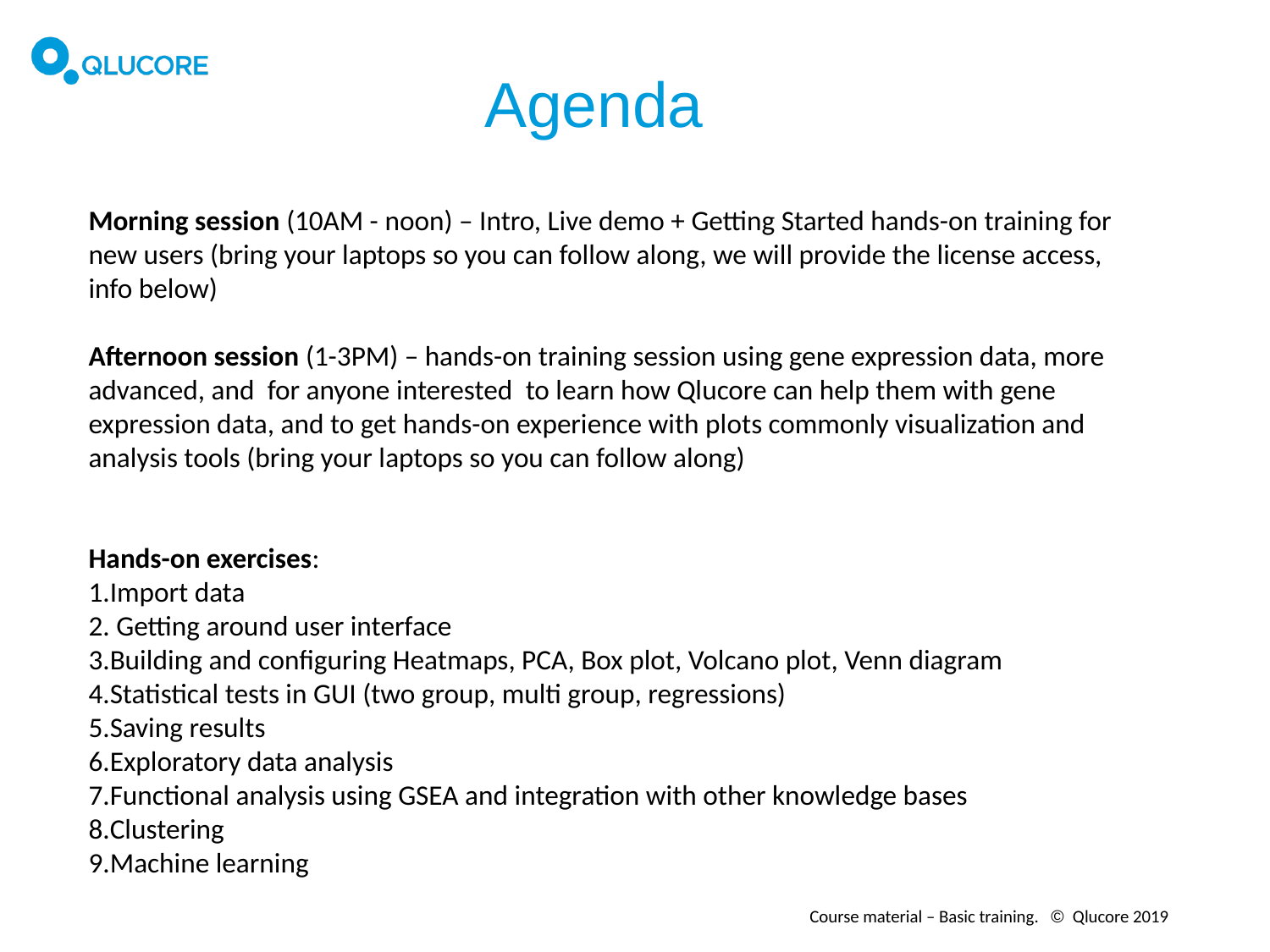

# Agenda
Morning session (10AM - noon) – Intro, Live demo + Getting Started hands-on training for new users (bring your laptops so you can follow along, we will provide the license access, info below)

Afternoon session (1-3PM) – hands-on training session using gene expression data, more advanced, and  for anyone interested  to learn how Qlucore can help them with gene expression data, and to get hands-on experience with plots commonly visualization and analysis tools (bring your laptops so you can follow along)

Hands-on exercises:
Import data
 Getting around user interface
Building and configuring Heatmaps, PCA, Box plot, Volcano plot, Venn diagram
Statistical tests in GUI (two group, multi group, regressions)
Saving results
Exploratory data analysis
Functional analysis using GSEA and integration with other knowledge bases
Clustering
Machine learning